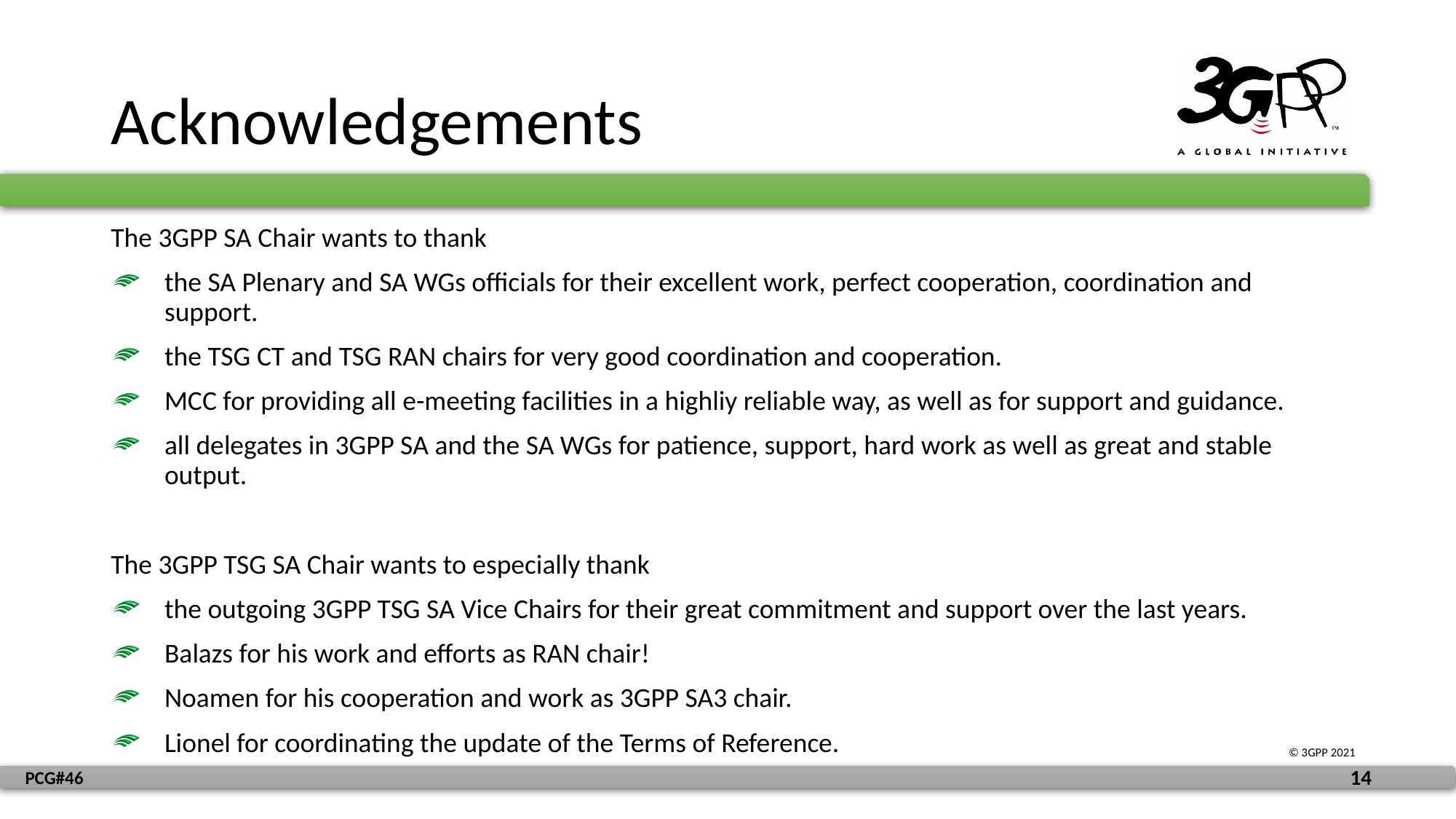

# Acknowledgements
The 3GPP SA Chair wants to thank
the SA Plenary and SA WGs officials for their excellent work, perfect cooperation, coordination and support.
the TSG CT and TSG RAN chairs for very good coordination and cooperation.
MCC for providing all e-meeting facilities in a highliy reliable way, as well as for support and guidance.
all delegates in 3GPP SA and the SA WGs for patience, support, hard work as well as great and stable output.

The 3GPP TSG SA Chair wants to especially thank
the outgoing 3GPP TSG SA Vice Chairs for their great commitment and support over the last years.
Balazs for his work and efforts as RAN chair!
Noamen for his cooperation and work as 3GPP SA3 chair.
Lionel for coordinating the update of the Terms of Reference.